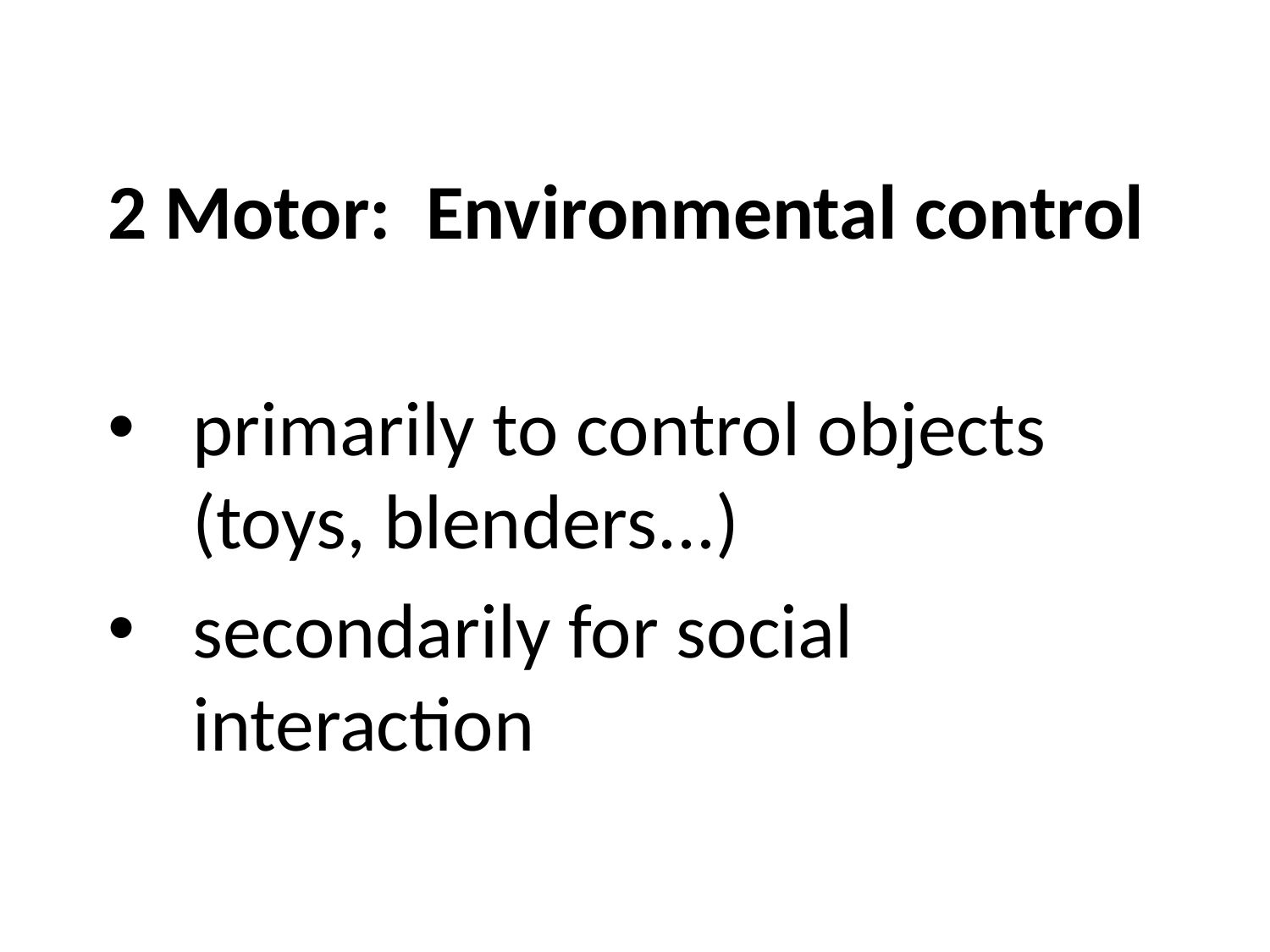

2 Motor:  Environmental control

primarily to control objects (toys, blenders...)
secondarily for social interaction